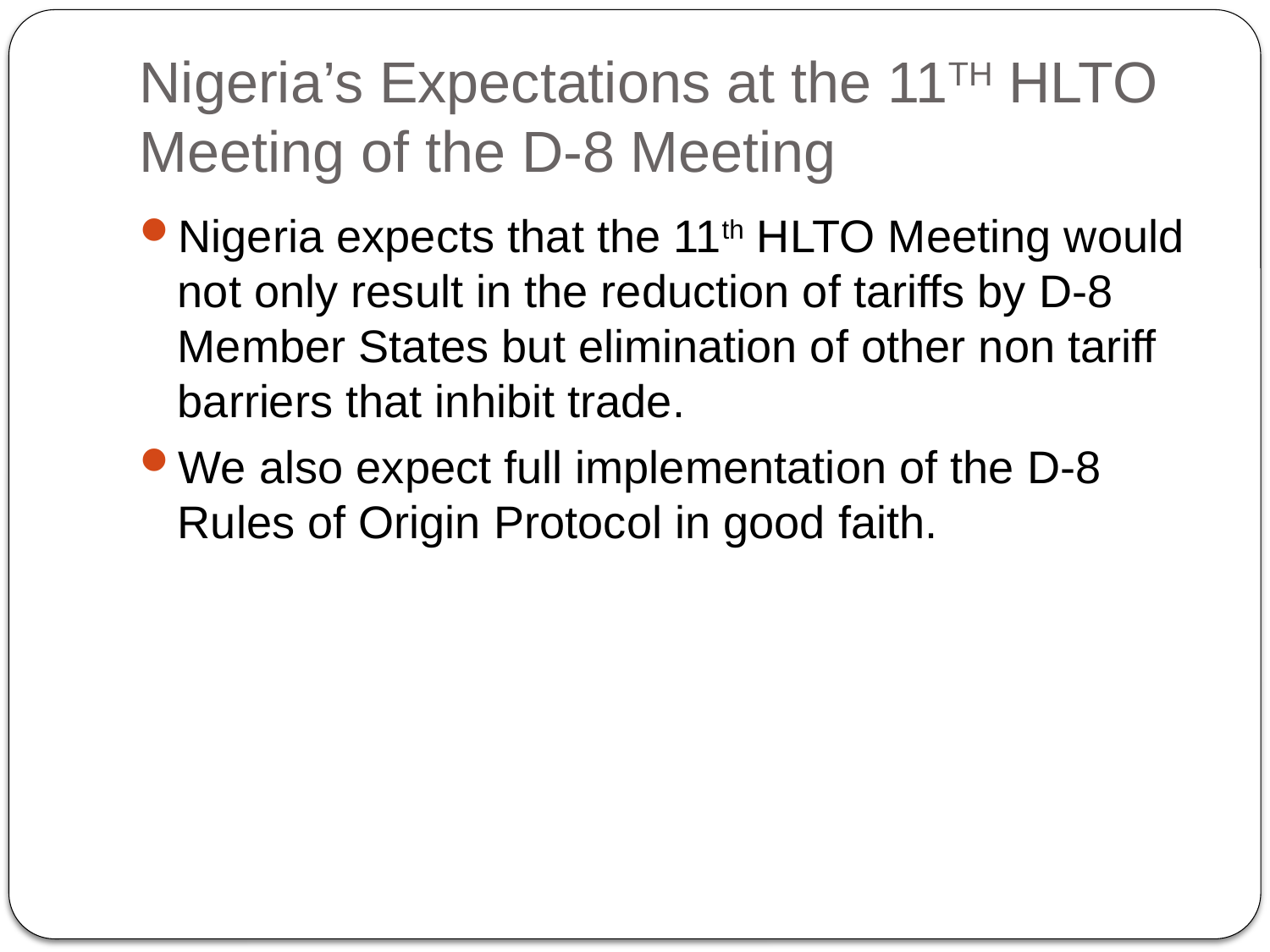

# Nigeria’s Expectations at the 11TH HLTO Meeting of the D-8 Meeting
Nigeria expects that the 11th HLTO Meeting would not only result in the reduction of tariffs by D-8 Member States but elimination of other non tariff barriers that inhibit trade.
We also expect full implementation of the D-8 Rules of Origin Protocol in good faith.